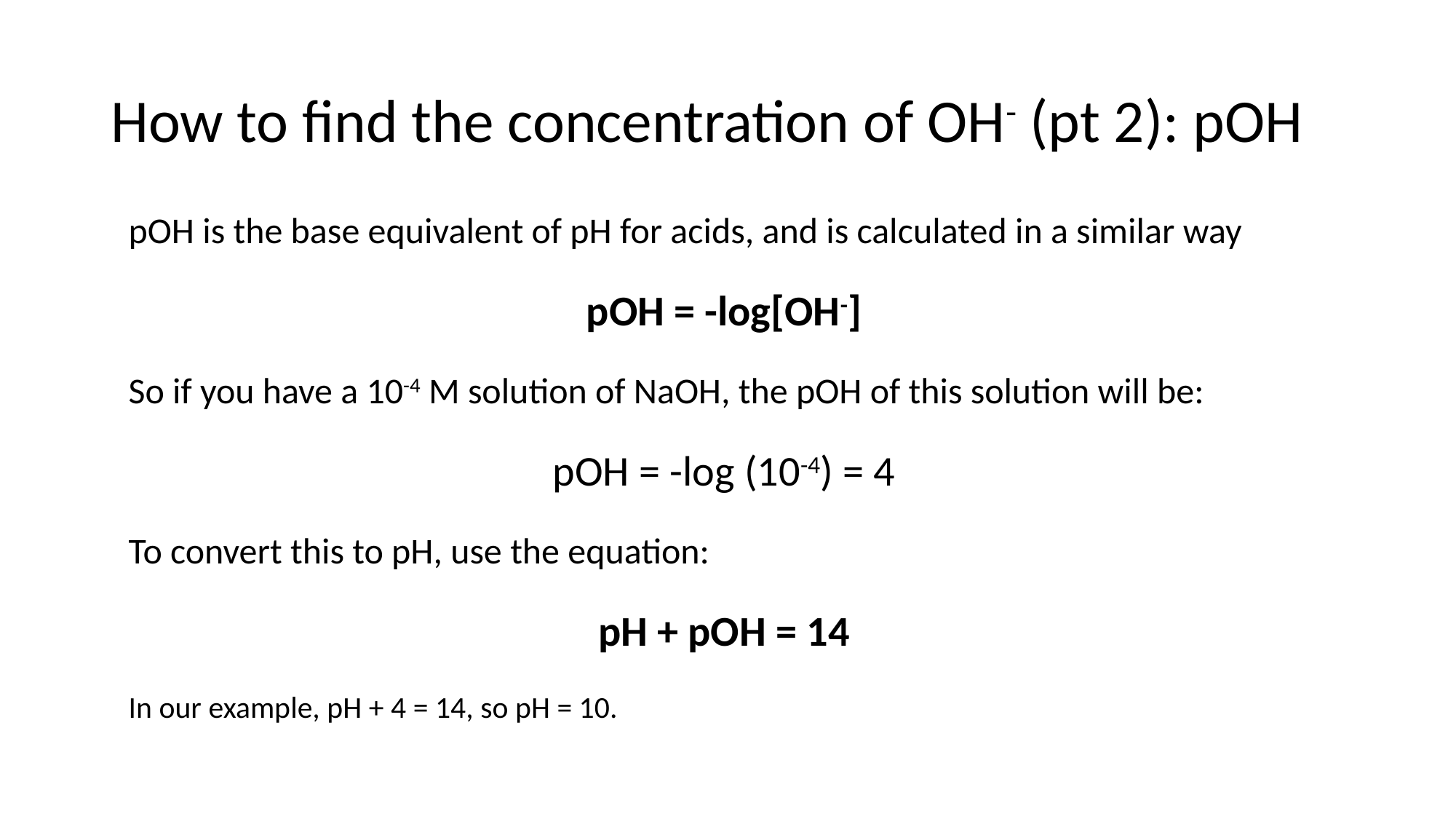

# How to find the concentration of OH- (pt 2): pOH
pOH is the base equivalent of pH for acids, and is calculated in a similar way

pOH = -log[OH-]

So if you have a 10-4 M solution of NaOH, the pOH of this solution will be:

pOH = -log (10-4) = 4

To convert this to pH, use the equation:

pH + pOH = 14

In our example, pH + 4 = 14, so pH = 10.